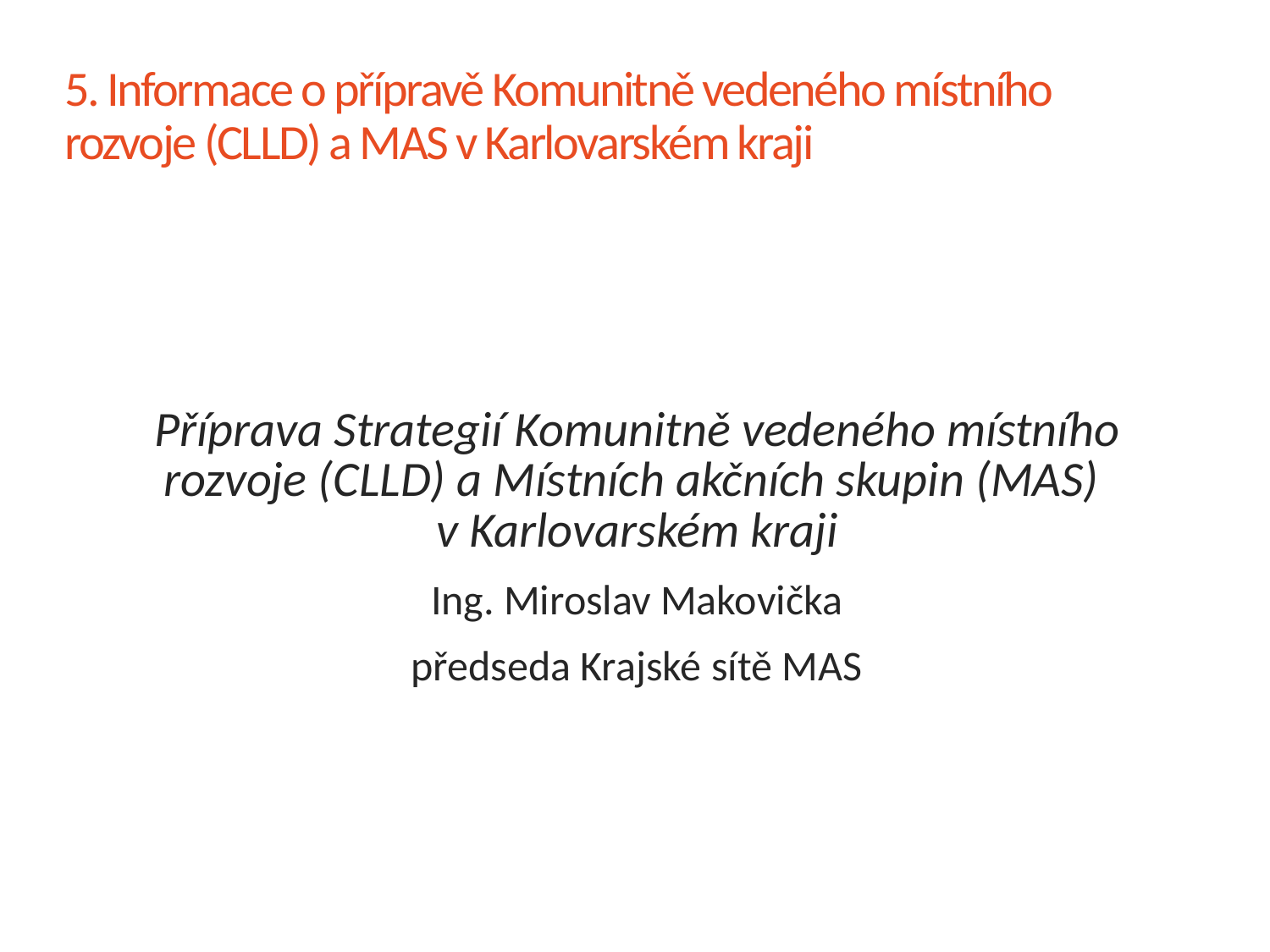

# 5. Informace o přípravě Komunitně vedeného místního rozvoje (CLLD) a MAS v Karlovarském kraji

Příprava Strategií Komunitně vedeného místního rozvoje (CLLD) a Místních akčních skupin (MAS)
v Karlovarském kraji
Ing. Miroslav Makovička
předseda Krajské sítě MAS